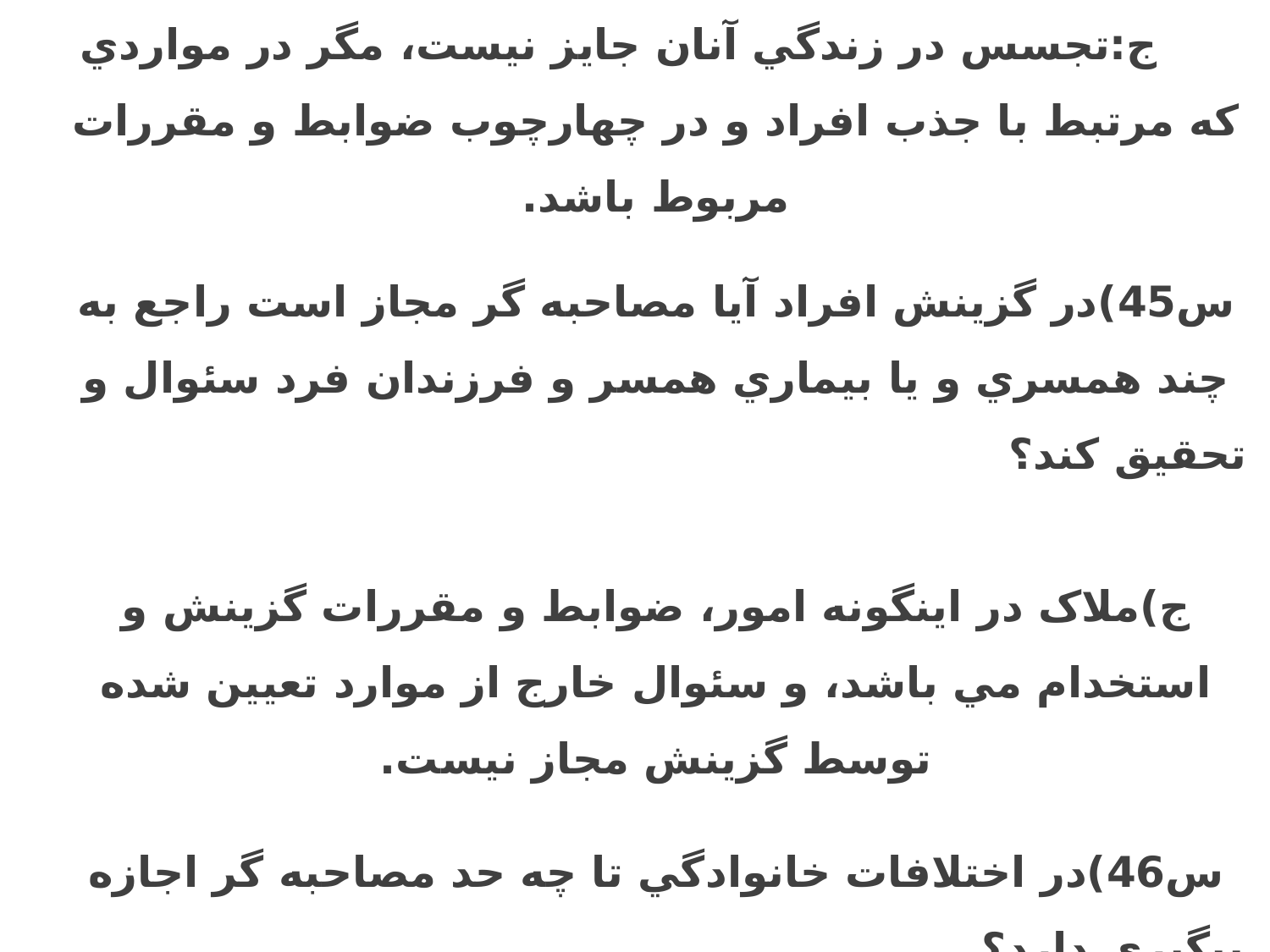

4/2-تحقیق درمسائل خانوادگی
س44)آيا تجسس در زندگي داوطلبان استخدام جايز است؟                                                                                       ج:تجسس در زندگي آنان جايز نيست، مگر در مواردي كه مرتبط با جذب افراد و در چهارچوب ضوابط و مقررات مربوط باشد.

س45)در گزينش افراد آيا مصاحبه گر مجاز است راجع به چند همسري و يا بيماري همسر و فرزندان فرد سئوال و تحقيق كند؟                                                                                                                                                 ج)ملاک در اينگونه امور، ضوابط و مقررات گزينش و استخدام مي باشد، و سئوال خارج از موارد تعيين شده توسط گزينش مجاز نيست.

س46)در اختلافات خانوادگي تا چه حد مصاحبه گر اجازه پيگيري دارد؟                                                                     ج) هر چه در شرايط پذيرش دخالت داشته باشد بايد از آن تحقيق شود.